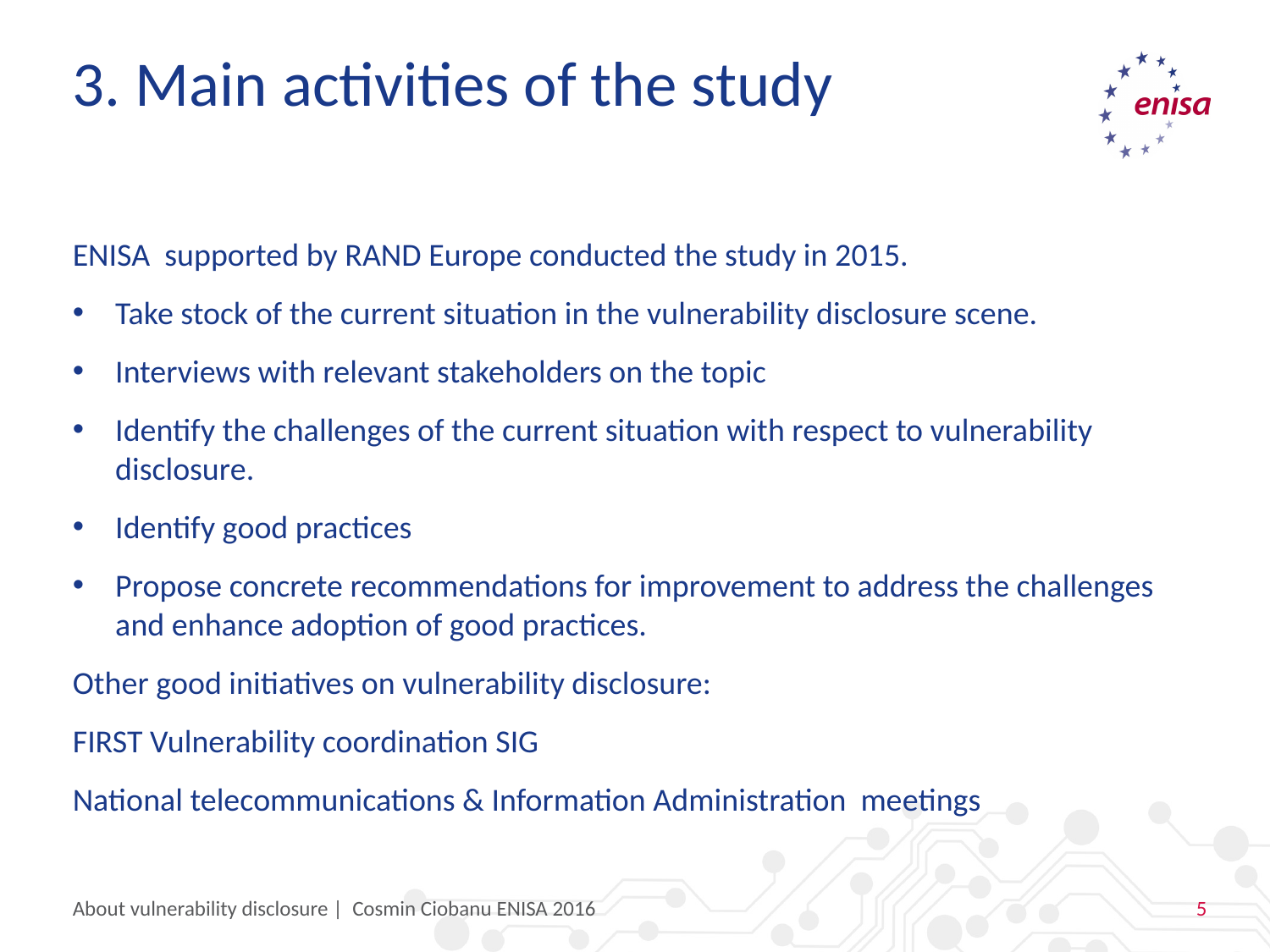

# 3. Main activities of the study
ENISA  supported by RAND Europe conducted the study in 2015.
Take stock of the current situation in the vulnerability disclosure scene.
Interviews with relevant stakeholders on the topic
Identify the challenges of the current situation with respect to vulnerability disclosure.
Identify good practices
Propose concrete recommendations for improvement to address the challenges and enhance adoption of good practices.
Other good initiatives on vulnerability disclosure:
FIRST Vulnerability coordination SIG
National telecommunications & Information Administration  meetings
About vulnerability disclosure |  Cosmin Ciobanu ENISA 2016